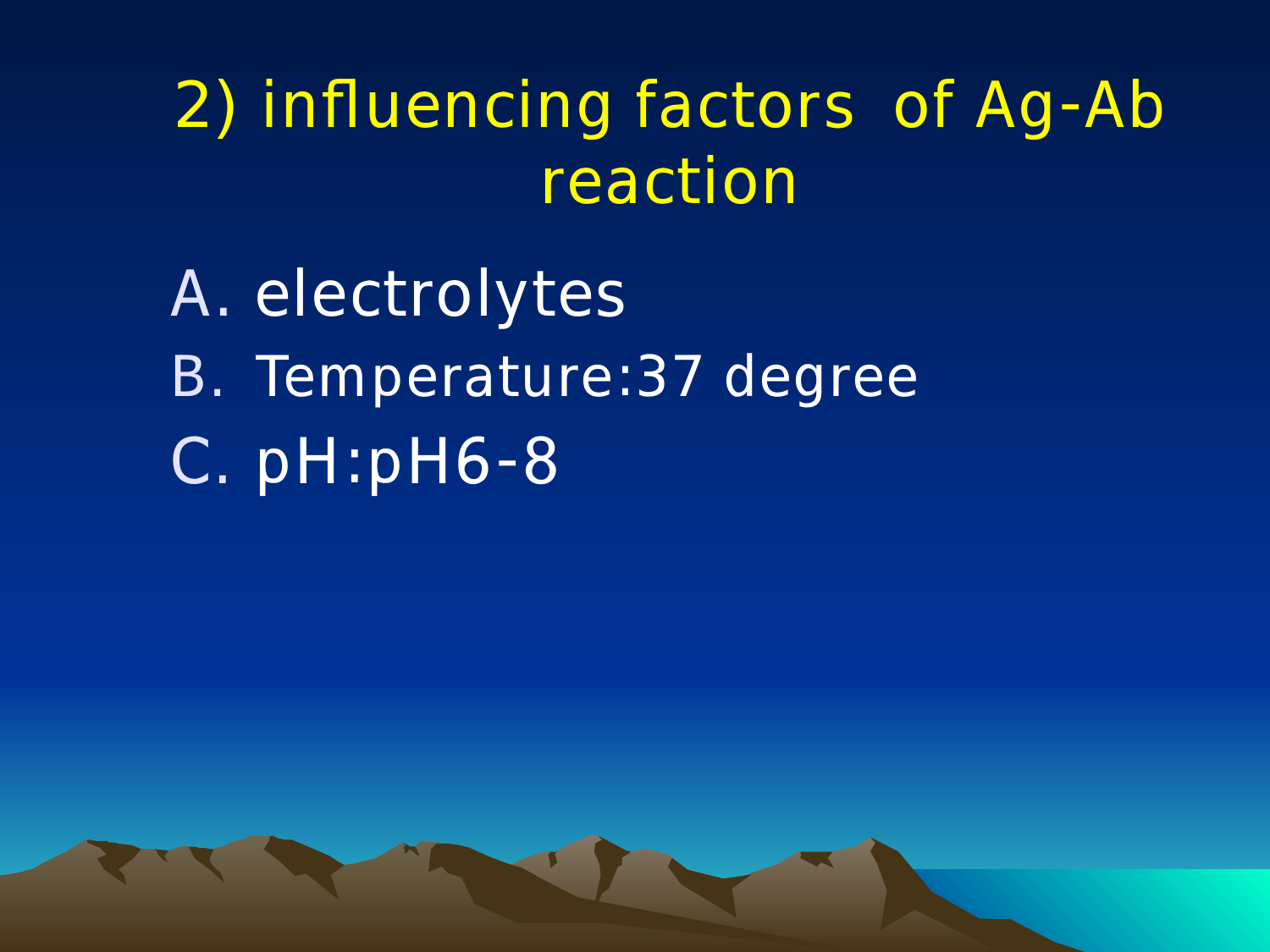

# 2) influencing factors  of Ag-Ab reaction
electrolytes
Temperature:37 degree
pH:pH6-8